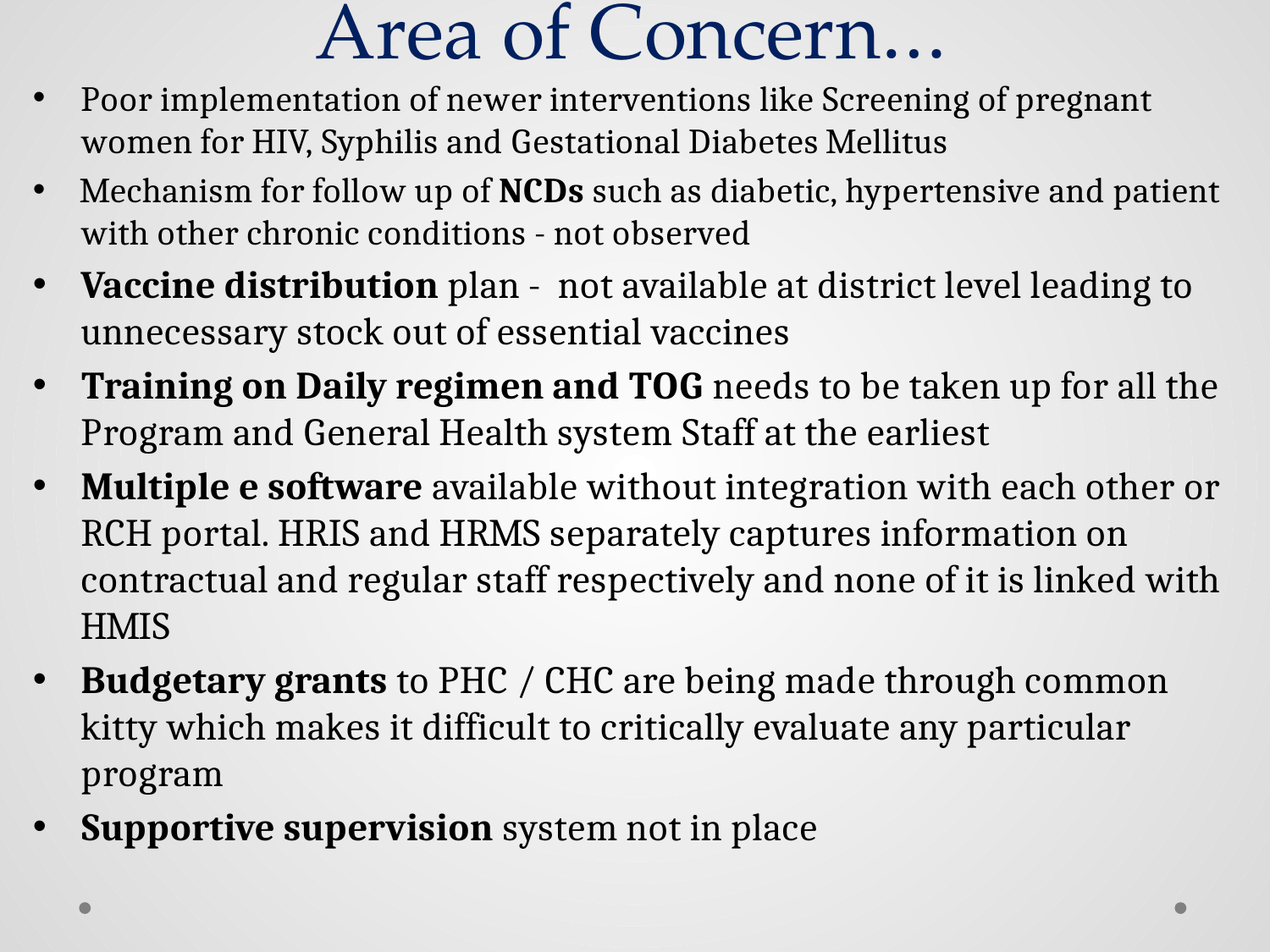

# Area of Concern…
Poor implementation of newer interventions like Screening of pregnant women for HIV, Syphilis and Gestational Diabetes Mellitus
Mechanism for follow up of NCDs such as diabetic, hypertensive and patient with other chronic conditions - not observed
Vaccine distribution plan -  not available at district level leading to unnecessary stock out of essential vaccines
Training on Daily regimen and TOG needs to be taken up for all the Program and General Health system Staff at the earliest
Multiple e software available without integration with each other or RCH portal. HRIS and HRMS separately captures information on contractual and regular staff respectively and none of it is linked with HMIS
Budgetary grants to PHC / CHC are being made through common kitty which makes it difficult to critically evaluate any particular program
Supportive supervision system not in place